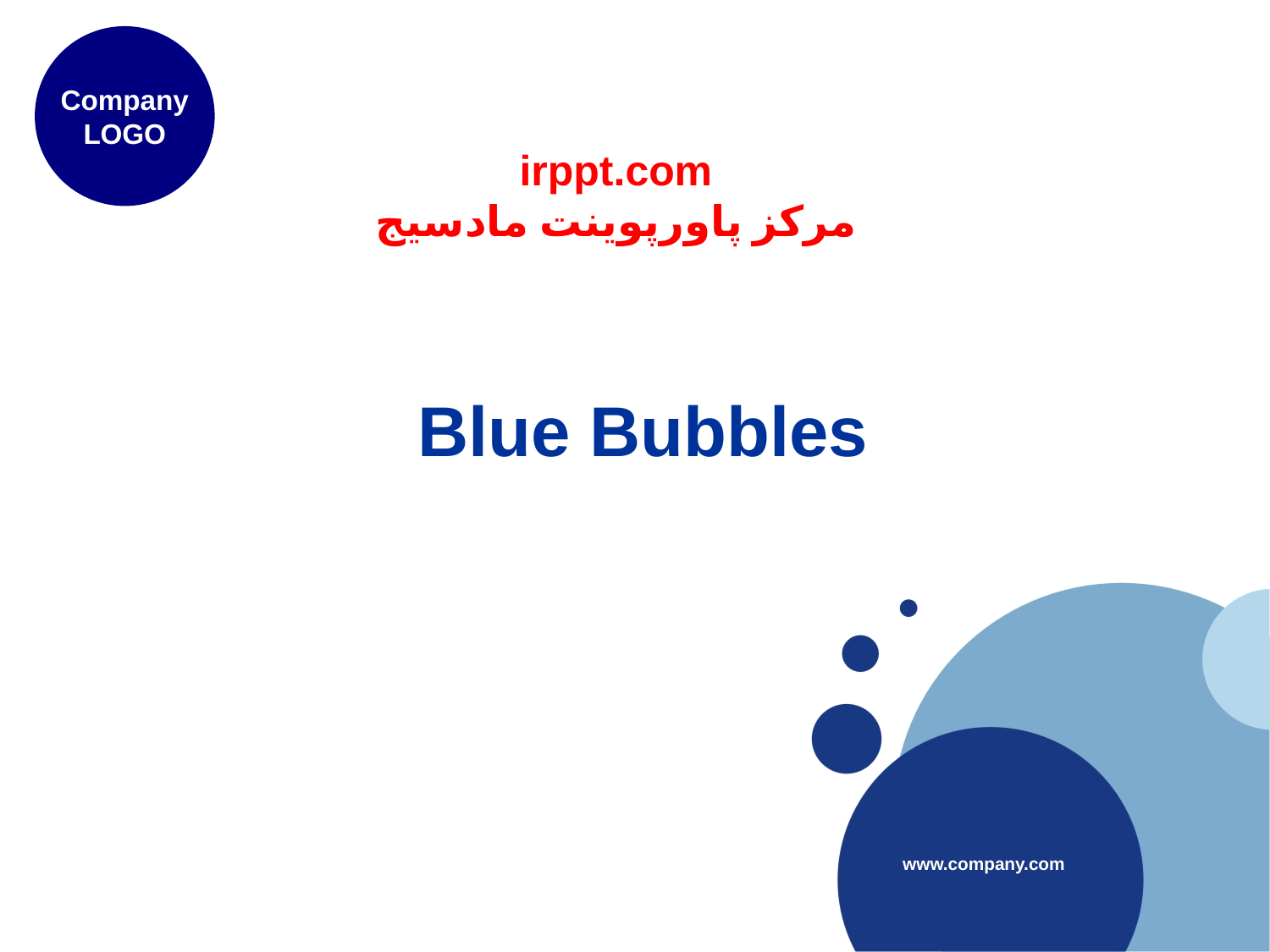

Company LOGO
irppt.com
مرکز پاورپوینت مادسیج
# Blue Bubbles
www.company.com